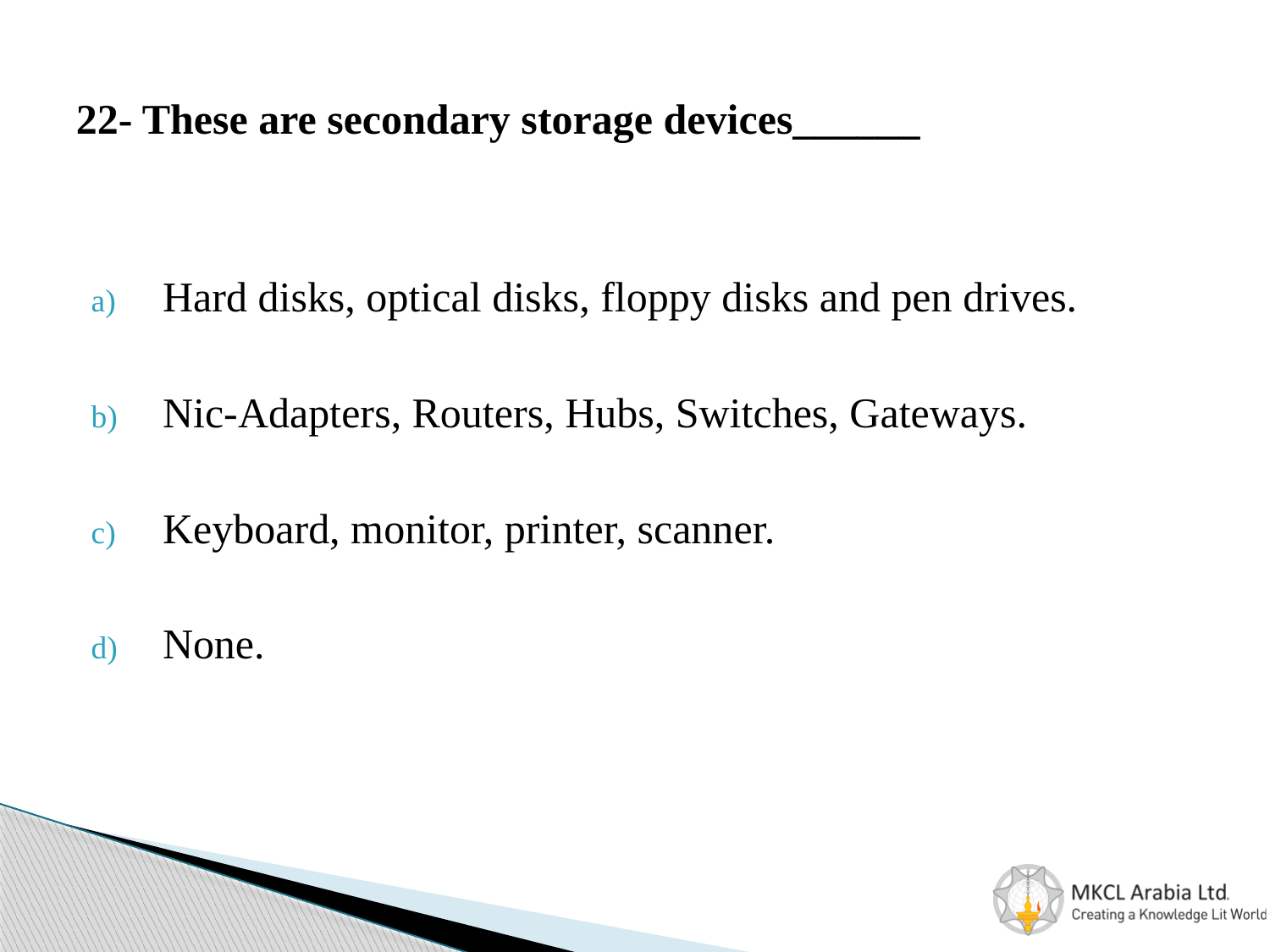

# 22- These are secondary storage devices______

Hard disks, optical disks, floppy disks and pen drives.

Nic-Adapters, Routers, Hubs, Switches, Gateways.

Keyboard, monitor, printer, scanner.

None.